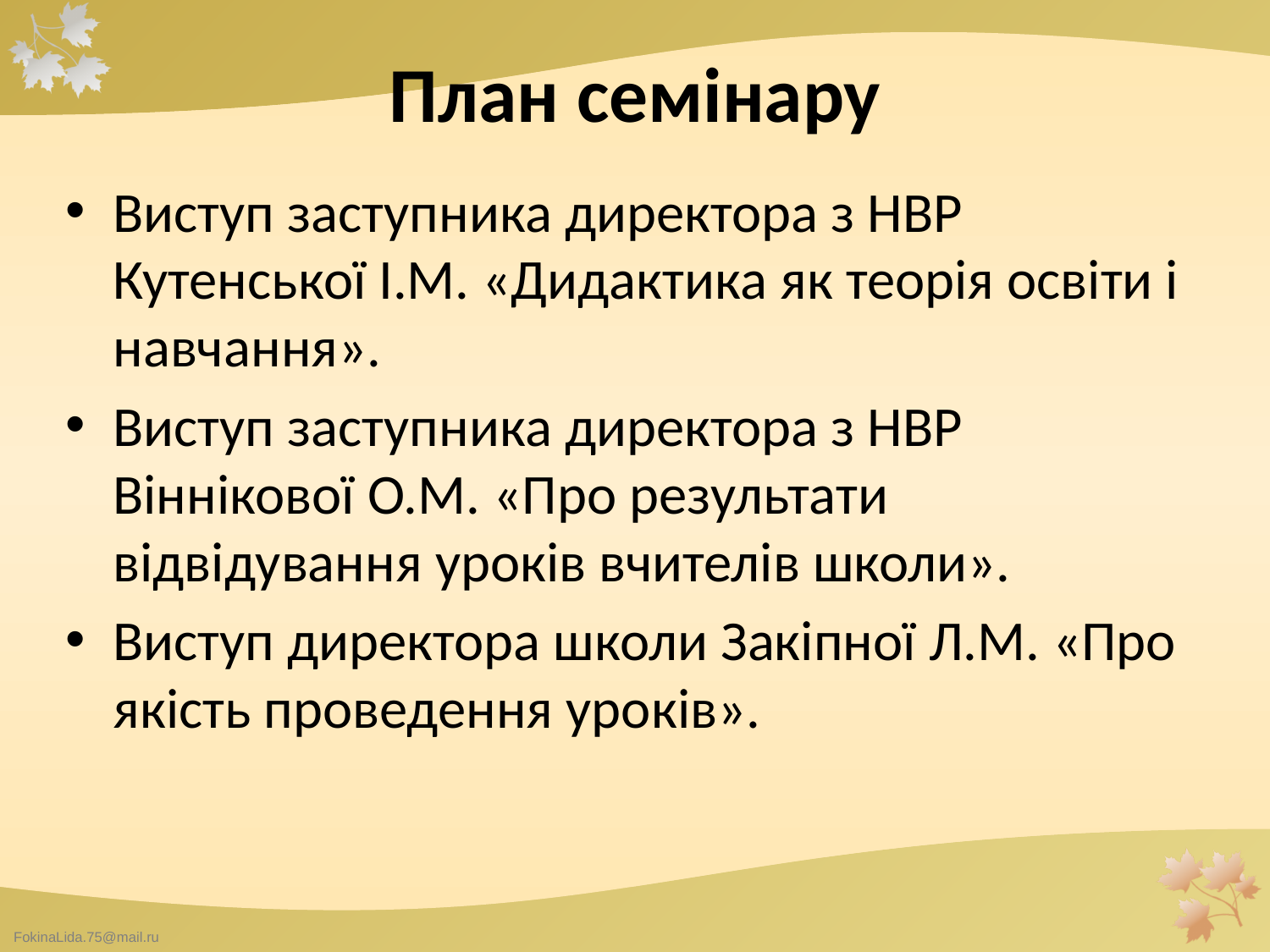

# План семінару
Виступ заступника директора з НВР Кутенської І.М. «Дидактика як теорія освіти і навчання».
Виступ заступника директора з НВР Віннікової О.М. «Про результати відвідування уроків вчителів школи».
Виступ директора школи Закіпної Л.М. «Про якість проведення уроків».